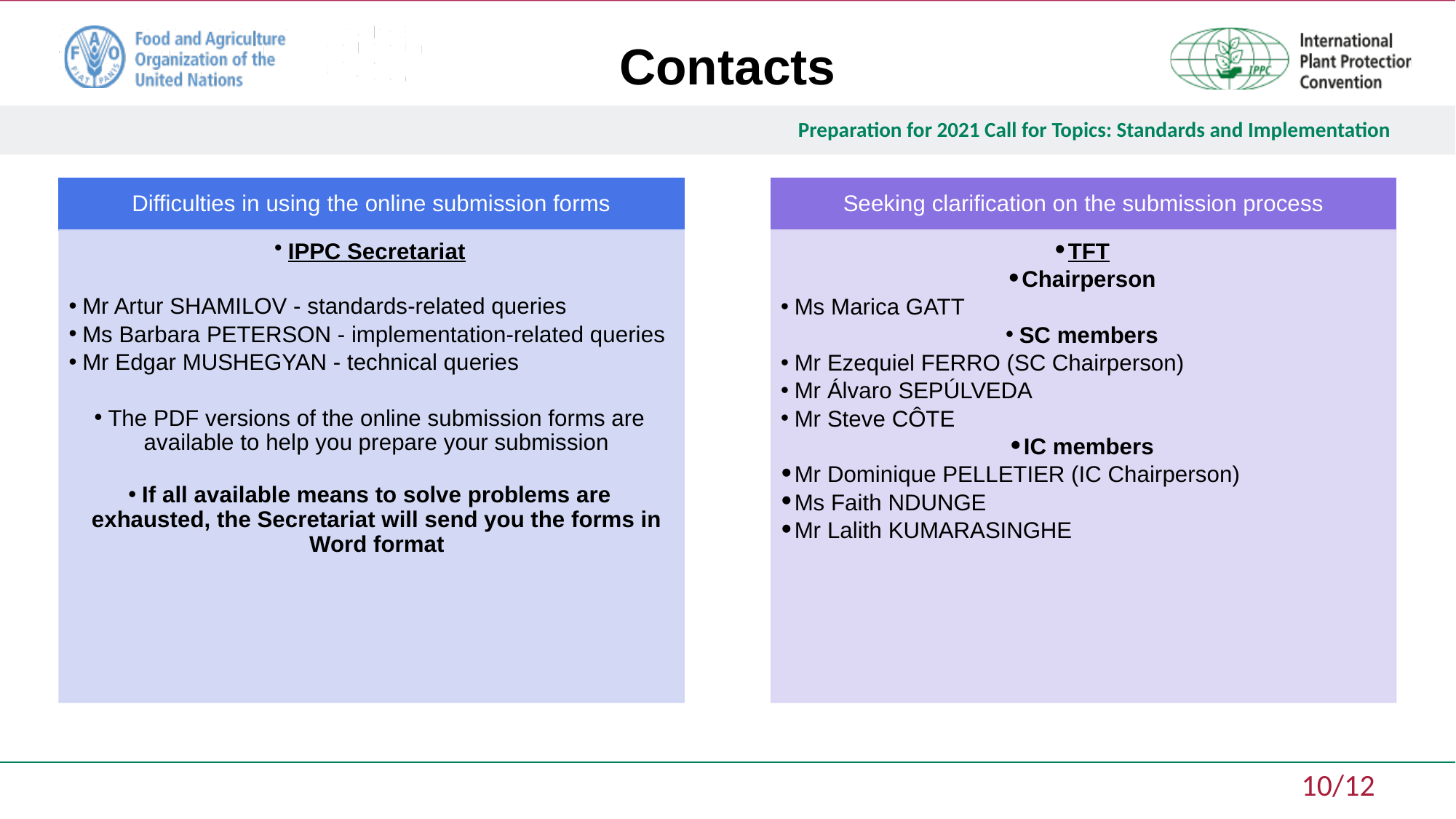

# Contacts
Difficulties in using the online submission forms
IPPC Secretariat
Mr Artur SHAMILOV - standards-related queries
Ms Barbara PETERSON - implementation-related queries
Mr Edgar MUSHEGYAN - technical queries

The PDF versions of the online submission forms are available to help you prepare your submission
If all available means to solve problems are exhausted, the Secretariat will send you the forms in Word format
Seeking clarification on the submission process
TFT
Chairperson
Ms Marica GATT
SC members
Mr Ezequiel FERRO (SC Chairperson)
Mr Álvaro SEPÚLVEDA
Mr Steve CÔTE
IC members
Mr Dominique PELLETIER (IC Chairperson)
Ms Faith NDUNGE
Mr Lalith KUMARASINGHE